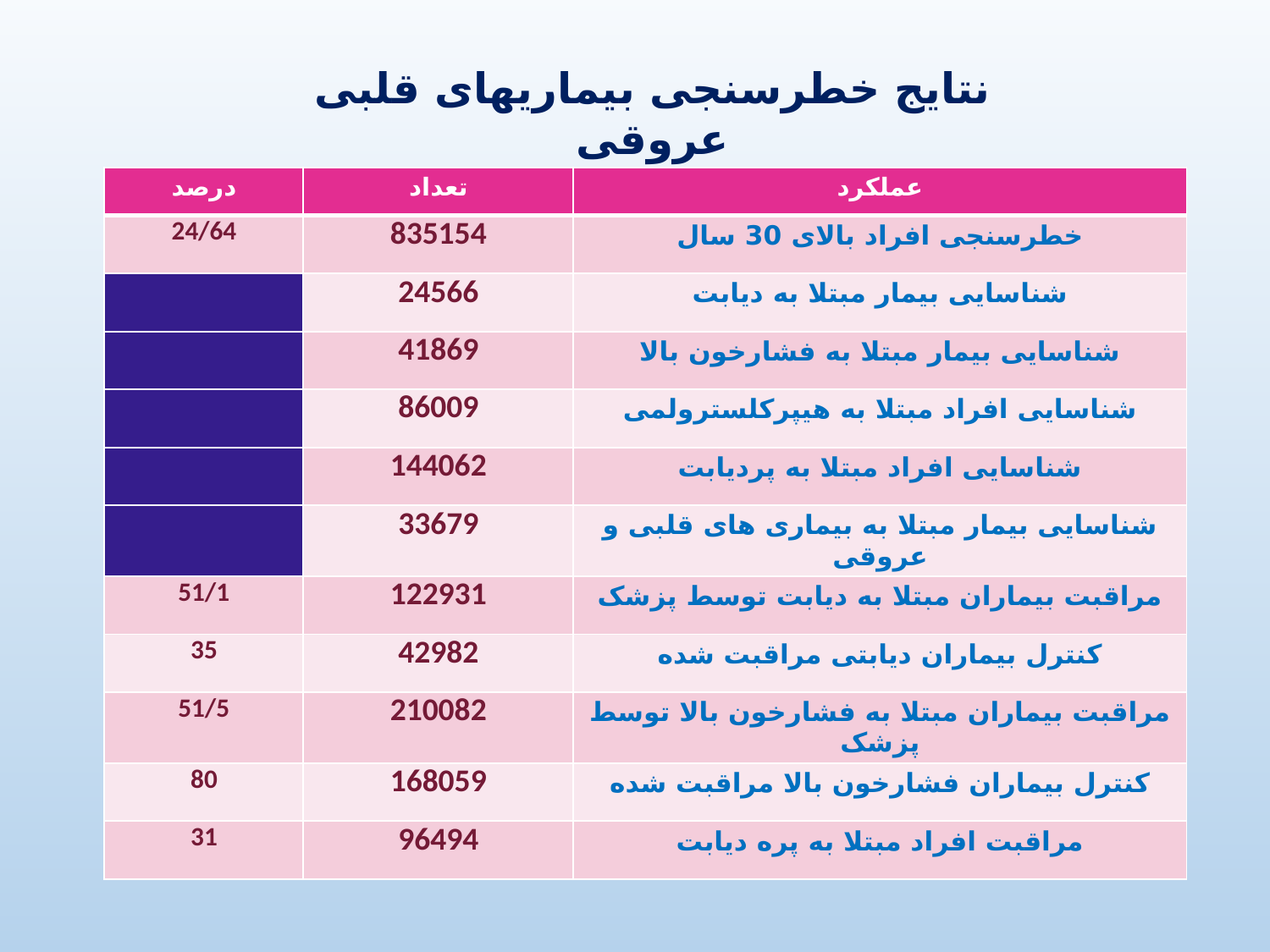

نتایج خطرسنجی بیماریهای قلبی عروقی
| درصد | تعداد | عملکرد |
| --- | --- | --- |
| 24/64 | 835154 | خطرسنجی افراد بالای 30 سال |
|  | 24566 | شناسایی بیمار مبتلا به دیابت |
|  | 41869 | شناسایی بیمار مبتلا به فشارخون بالا |
|  | 86009 | شناسایی افراد مبتلا به هیپرکلسترولمی |
|  | 144062 | شناسایی افراد مبتلا به پردیابت |
|  | 33679 | شناسایی بیمار مبتلا به بیماری های قلبی و عروقی |
| 51/1 | 122931 | مراقبت بیماران مبتلا به دیابت توسط پزشک |
| 35 | 42982 | کنترل بیماران دیابتی مراقبت شده |
| 51/5 | 210082 | مراقبت بیماران مبتلا به فشارخون بالا توسط پزشک |
| 80 | 168059 | کنترل بیماران فشارخون بالا مراقبت شده |
| 31 | 96494 | مراقبت افراد مبتلا به پره دیابت |